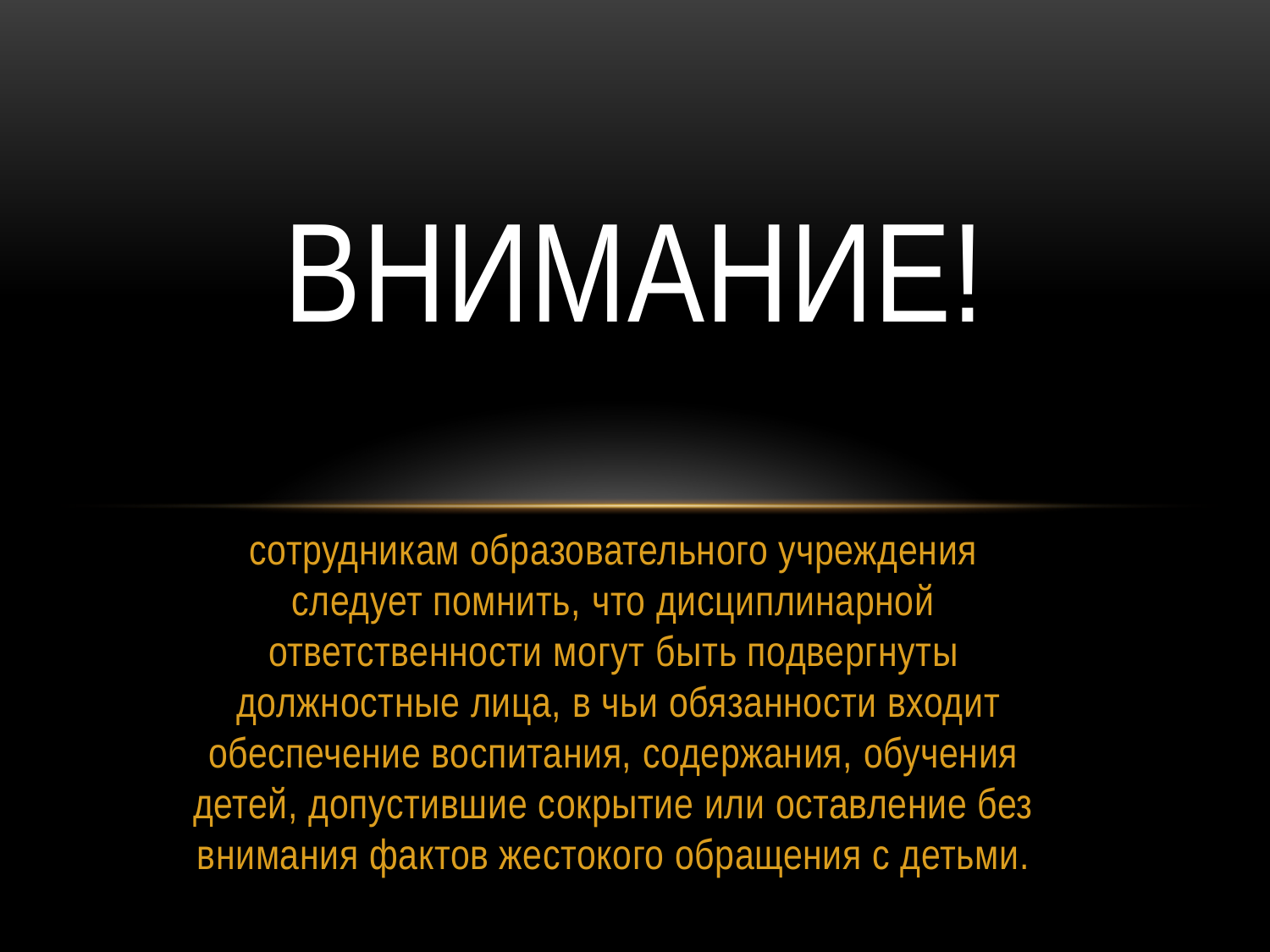

# ВНИМАНИЕ!
сотрудникам образовательного учреждения следует помнить, что дисциплинарной ответственности могут быть подвергнуты  должностные лица, в чьи обязанности входит обеспечение воспитания, содержания, обучения детей, допустившие сокрытие или оставление без внимания фактов жестокого обращения с детьми.